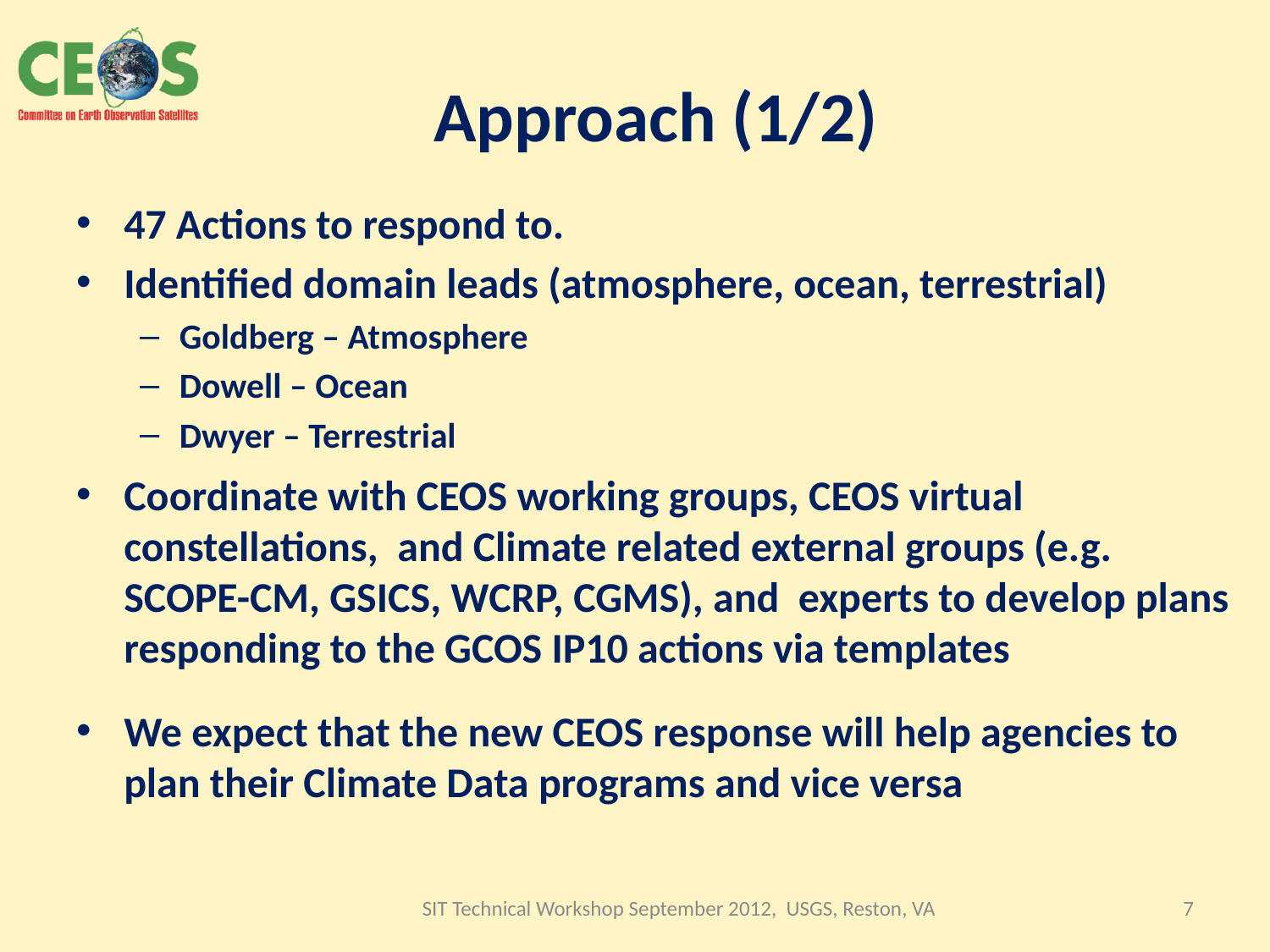

# Approach (1/2)
47 Actions to respond to.
Identified domain leads (atmosphere, ocean, terrestrial)
Goldberg – Atmosphere
Dowell – Ocean
Dwyer – Terrestrial

Coordinate with CEOS working groups, CEOS virtual constellations,  and Climate related external groups (e.g. SCOPE-CM, GSICS, WCRP, CGMS), and  experts to develop plans responding to the GCOS IP10 actions via templates

We expect that the new CEOS response will help agencies to plan their Climate Data programs and vice versa
7